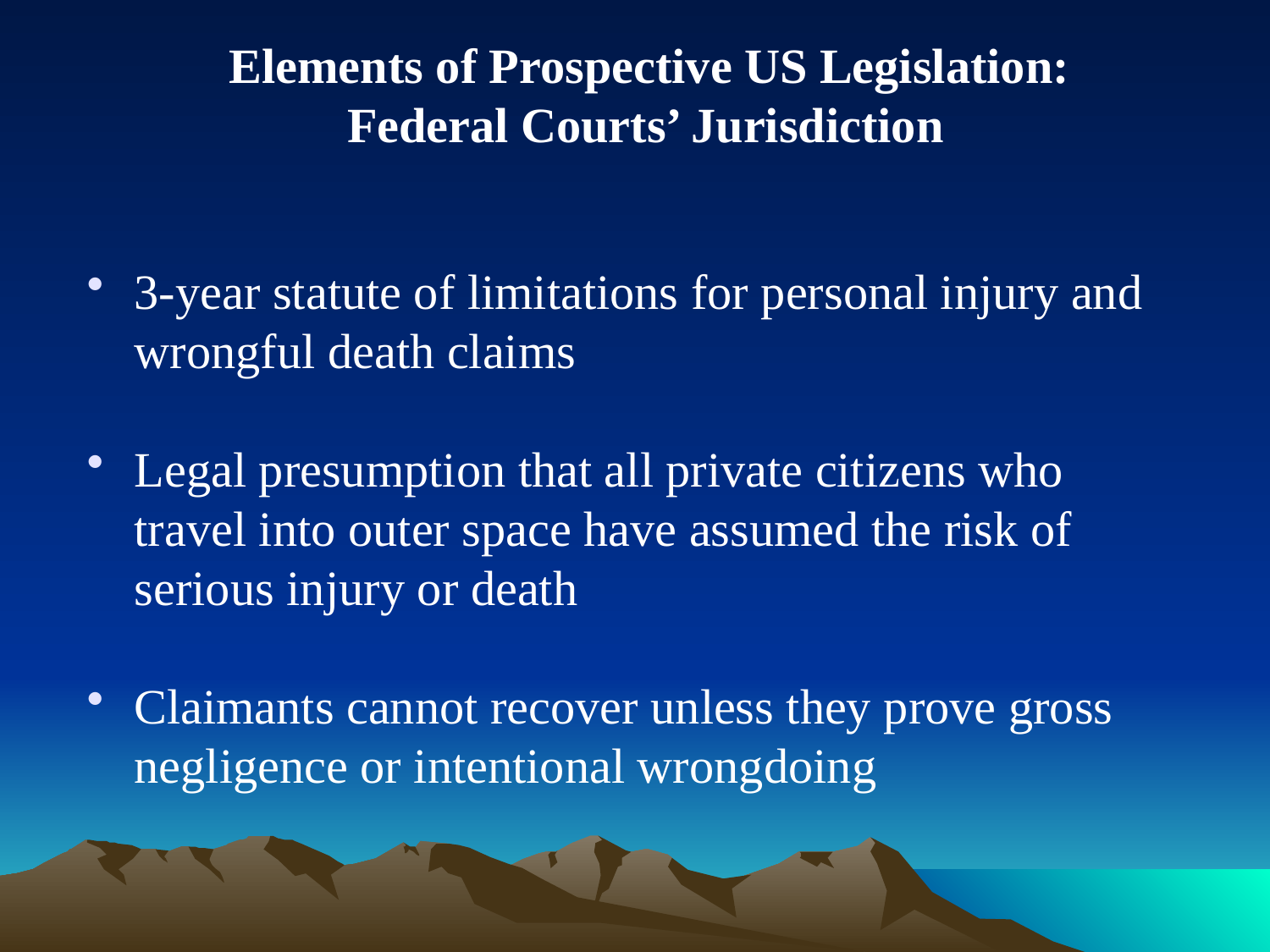

# Elements of Prospective US Legislation: Federal Courts’ Jurisdiction
3-year statute of limitations for personal injury and wrongful death claims

Legal presumption that all private citizens who travel into outer space have assumed the risk of serious injury or death

Claimants cannot recover unless they prove gross negligence or intentional wrongdoing